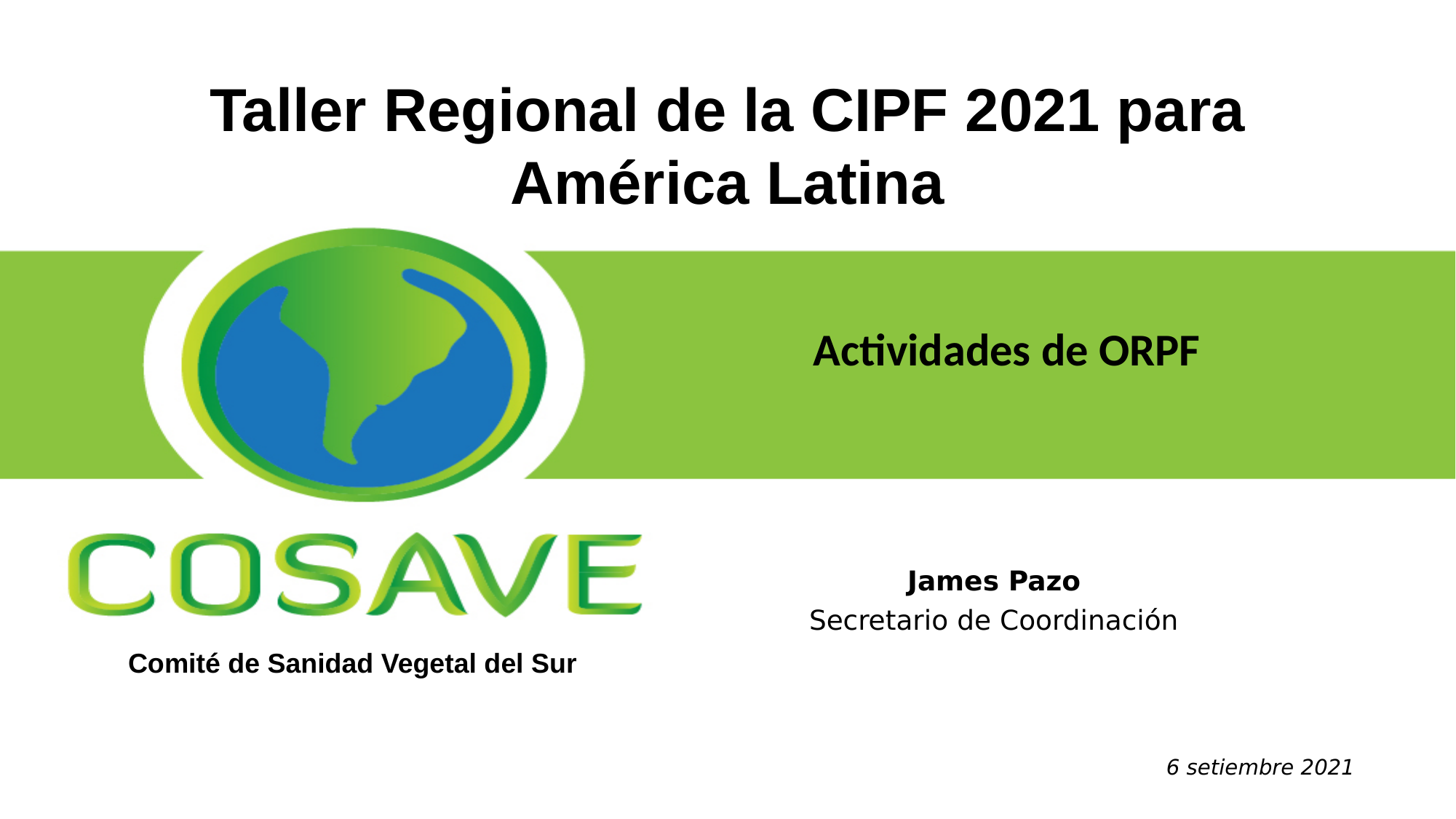

Taller Regional de la CIPF 2021 para América Latina
Actividades de ORPF
James Pazo
Secretario de Coordinación
Comité de Sanidad Vegetal del Sur
6 setiembre 2021